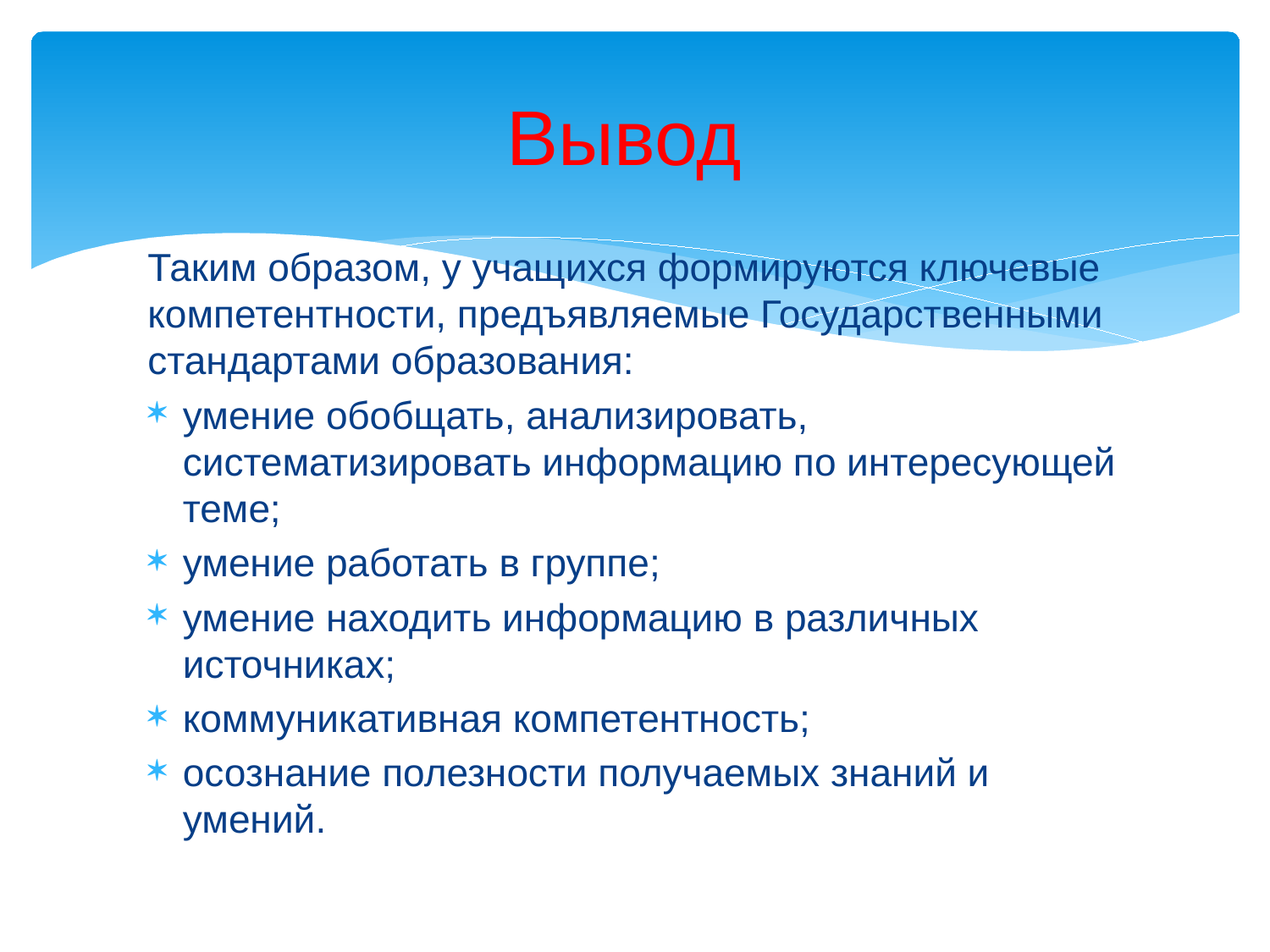

# Вывод
Таким образом, у учащихся формируются ключевые компетентности, предъявляемые Государственными стандартами образования:
умение обобщать, анализировать, систематизировать информацию по интересующей теме;
умение работать в группе;
умение находить информацию в различных источниках;
коммуникативная компетентность;
осознание полезности получаемых знаний и умений.